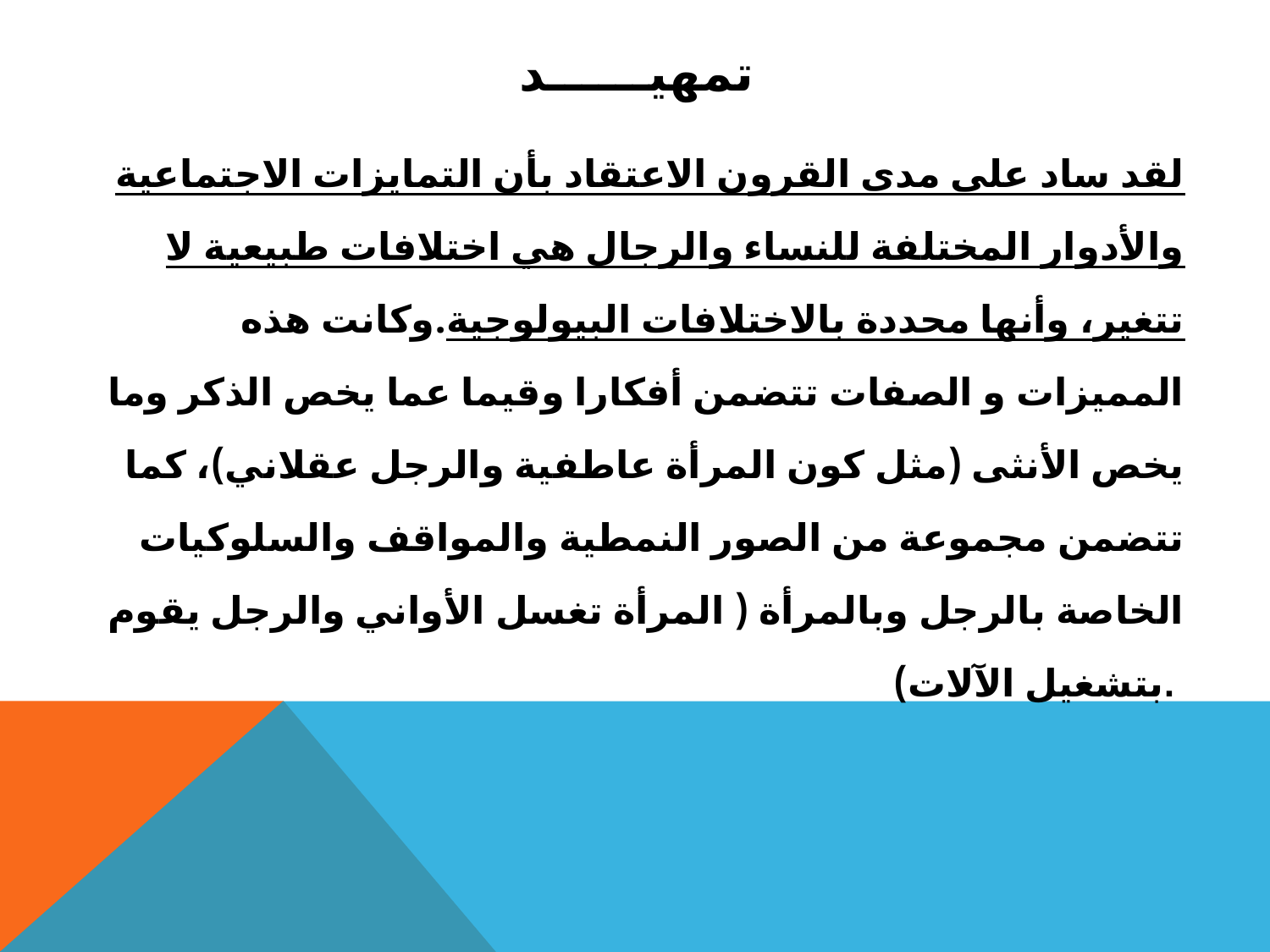

# تمهيــــــد
لقد ساد على مدى القرون الاعتقاد بأن التمايزات الاجتماعية والأدوار المختلفة للنساء والرجال هي اختلافات طبيعية لا تتغير، وأنها محددة بالاختلافات البيولوجية.وكانت هذه المميزات و الصفات تتضمن أفكارا وقيما عما يخص الذكر وما يخص الأنثى (مثل كون المرأة عاطفية والرجل عقلاني)، كما تتضمن مجموعة من الصور النمطية والمواقف والسلوكيات الخاصة بالرجل وبالمرأة ( المرأة تغسل الأواني والرجل يقوم بتشغيل الآلات).